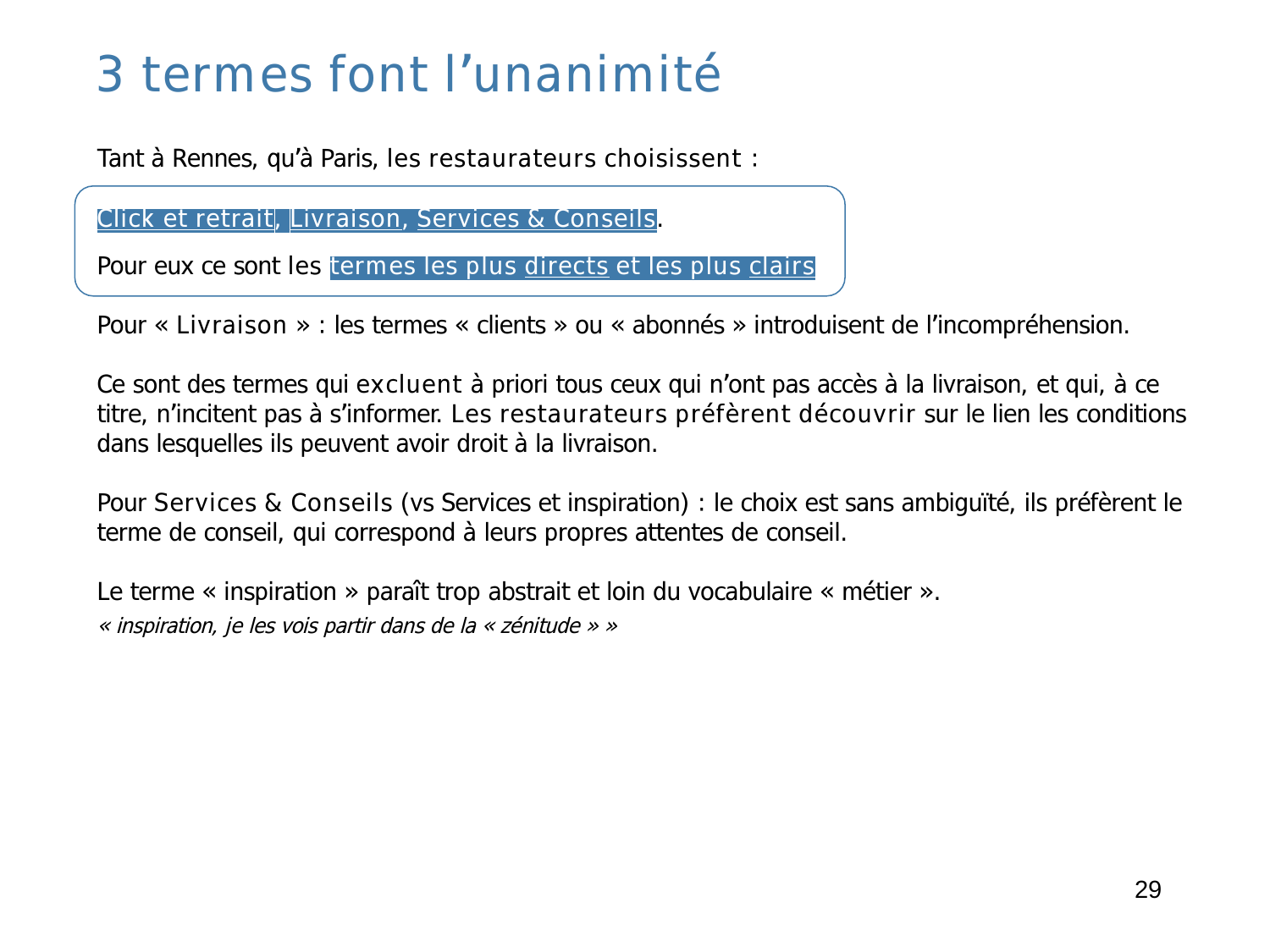

3 termes font l’unanimité
Tant à Rennes, qu’à Paris, les restaurateurs choisissent :

Click et retrait, Livraison, Services & Conseils.
Pour eux ce sont les termes les plus directs et les plus clairs.

Pour « Livraison » : les termes « clients » ou « abonnés » introduisent de l’incompréhension.

Ce sont des termes qui excluent à priori tous ceux qui n’ont pas accès à la livraison, et qui, à ce titre, n’incitent pas à s’informer. Les restaurateurs préfèrent découvrir sur le lien les conditions dans lesquelles ils peuvent avoir droit à la livraison.

Pour Services & Conseils (vs Services et inspiration) : le choix est sans ambiguïté, ils préfèrent le terme de conseil, qui correspond à leurs propres attentes de conseil.

Le terme « inspiration » paraît trop abstrait et loin du vocabulaire « métier ».
« inspiration, je les vois partir dans de la « zénitude » »
29